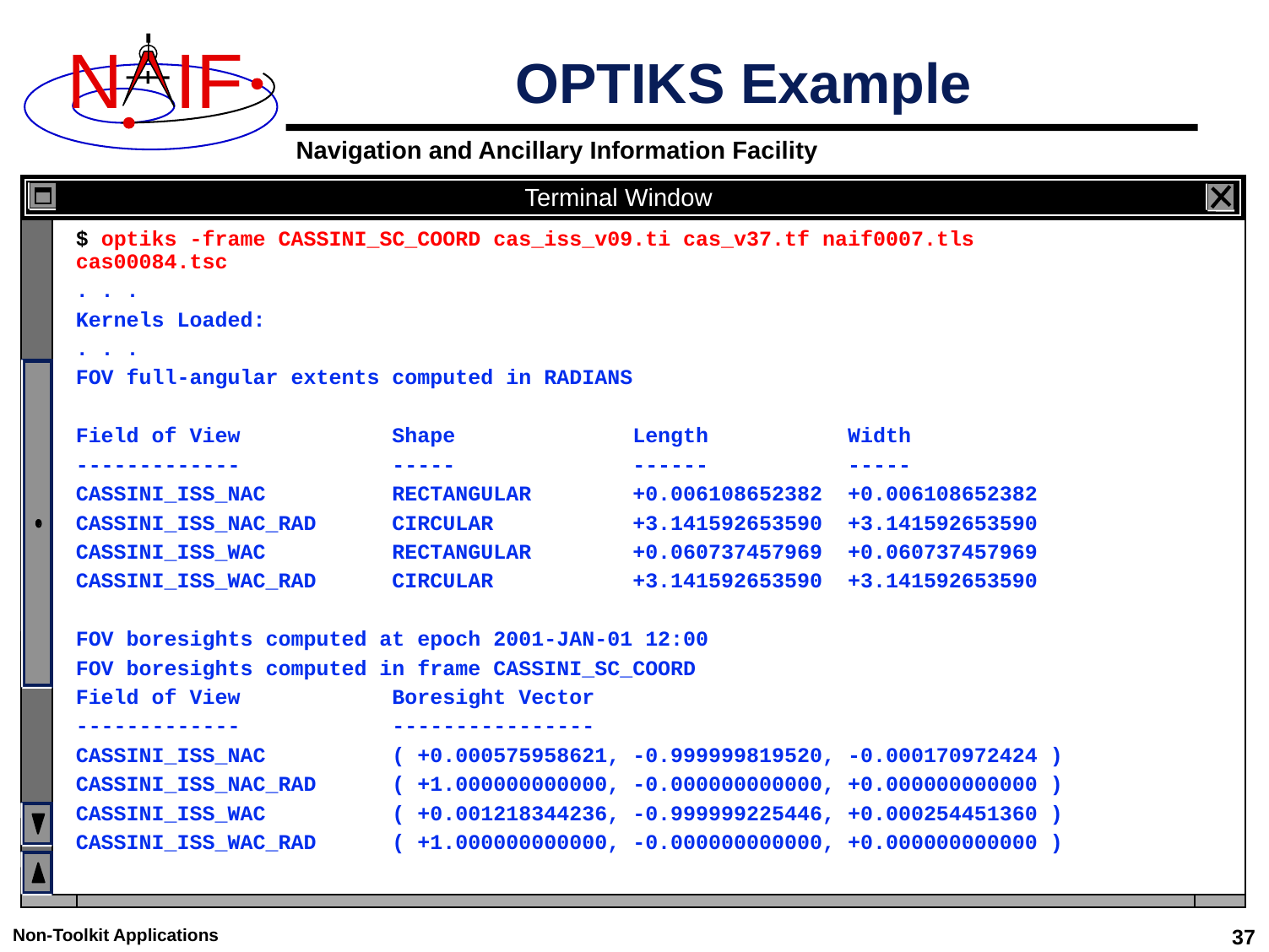

# OPTIKS Example

Terminal Window

$ optiks -frame CASSINI_SC_COORD cas_iss_v09.ti cas_v37.tf naif0007.tls cas00084.tsc
. . .
Kernels Loaded:
. . .
FOV full-angular extents computed in RADIANS

Field of View            Shape              Length           Width
-------------            -----              ------           -----
CASSINI_ISS_NAC          RECTANGULAR        +0.006108652382  +0.006108652382
CASSINI_ISS_NAC_RAD      CIRCULAR           +3.141592653590  +3.141592653590
CASSINI_ISS_WAC          RECTANGULAR        +0.060737457969  +0.060737457969
CASSINI_ISS_WAC_RAD      CIRCULAR           +3.141592653590  +3.141592653590

FOV boresights computed at epoch 2001-JAN-01 12:00
FOV boresights computed in frame CASSINI_SC_COORD
Field of View            Boresight Vector
-------------            ----------------
CASSINI_ISS_NAC          ( +0.000575958621, -0.999999819520, -0.000170972424 )
CASSINI_ISS_NAC_RAD      ( +1.000000000000, -0.000000000000, +0.000000000000 )
CASSINI_ISS_WAC          ( +0.001218344236, -0.999999225446, +0.000254451360 )
CASSINI_ISS_WAC_RAD      ( +1.000000000000, -0.000000000000, +0.000000000000 )
Non-Toolkit Applications
37